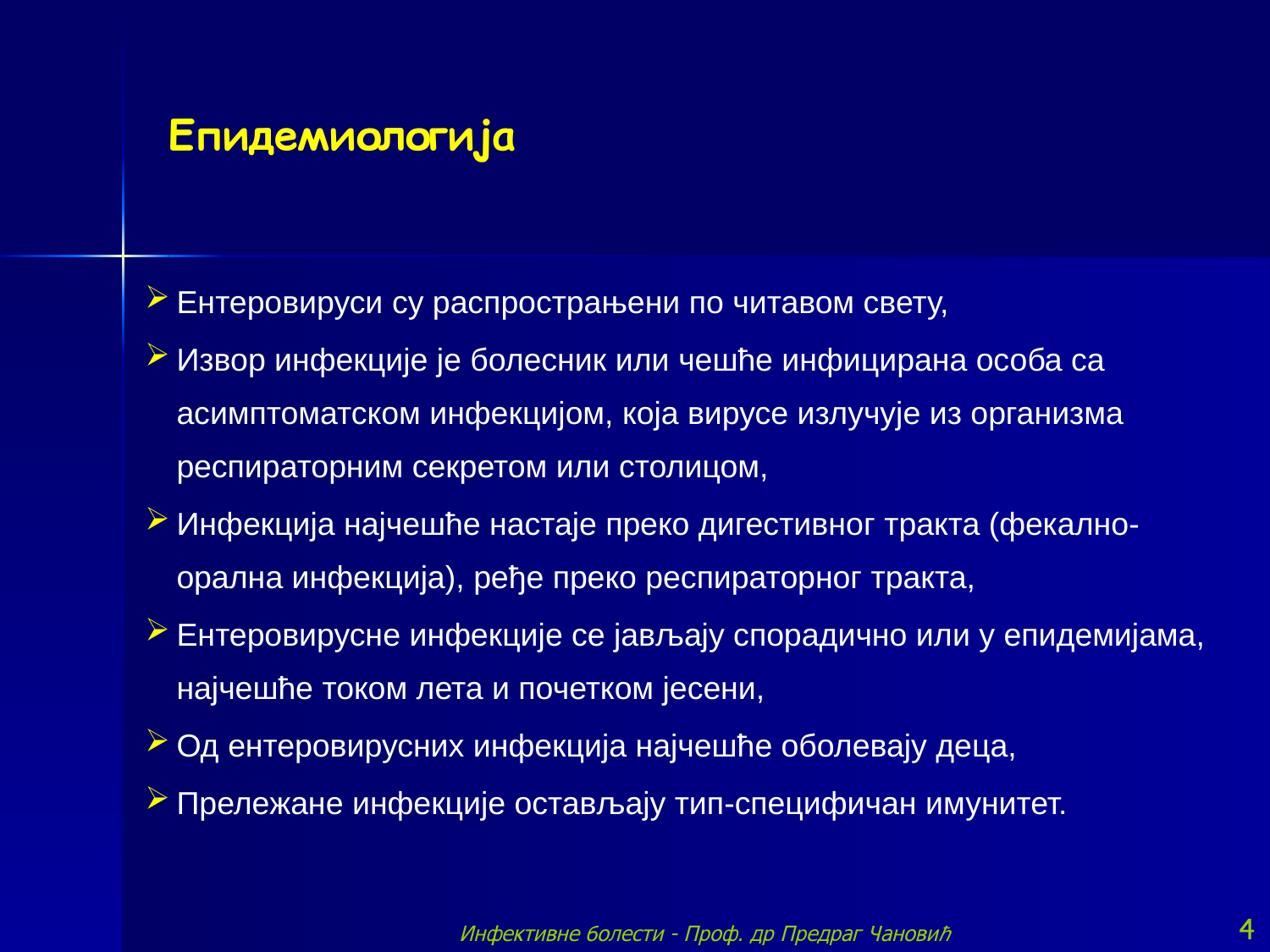

Епидемиологија
Ентеровируси су распрострањени по читавом свету,
Извор инфекције је болесник или чешће инфицирана особа са асимптоматском инфекцијом, која вирусе излучује из организма
респираторним секретом или столицом,
Инфекција најчешће настаје преко дигестивног тракта (фекално-орална инфекција), ређе преко респираторног тракта,
Ентеровирусне инфекције се јављају спорадично или у епидемијама,
најчешће током лета и почетком јесени,
Од ентеровирусних инфекција најчешће оболевају деца,
Прележане инфекције остављају тип-специфичан имунитет.
Инфективне болести - Проф. др Предраг Чановић
4